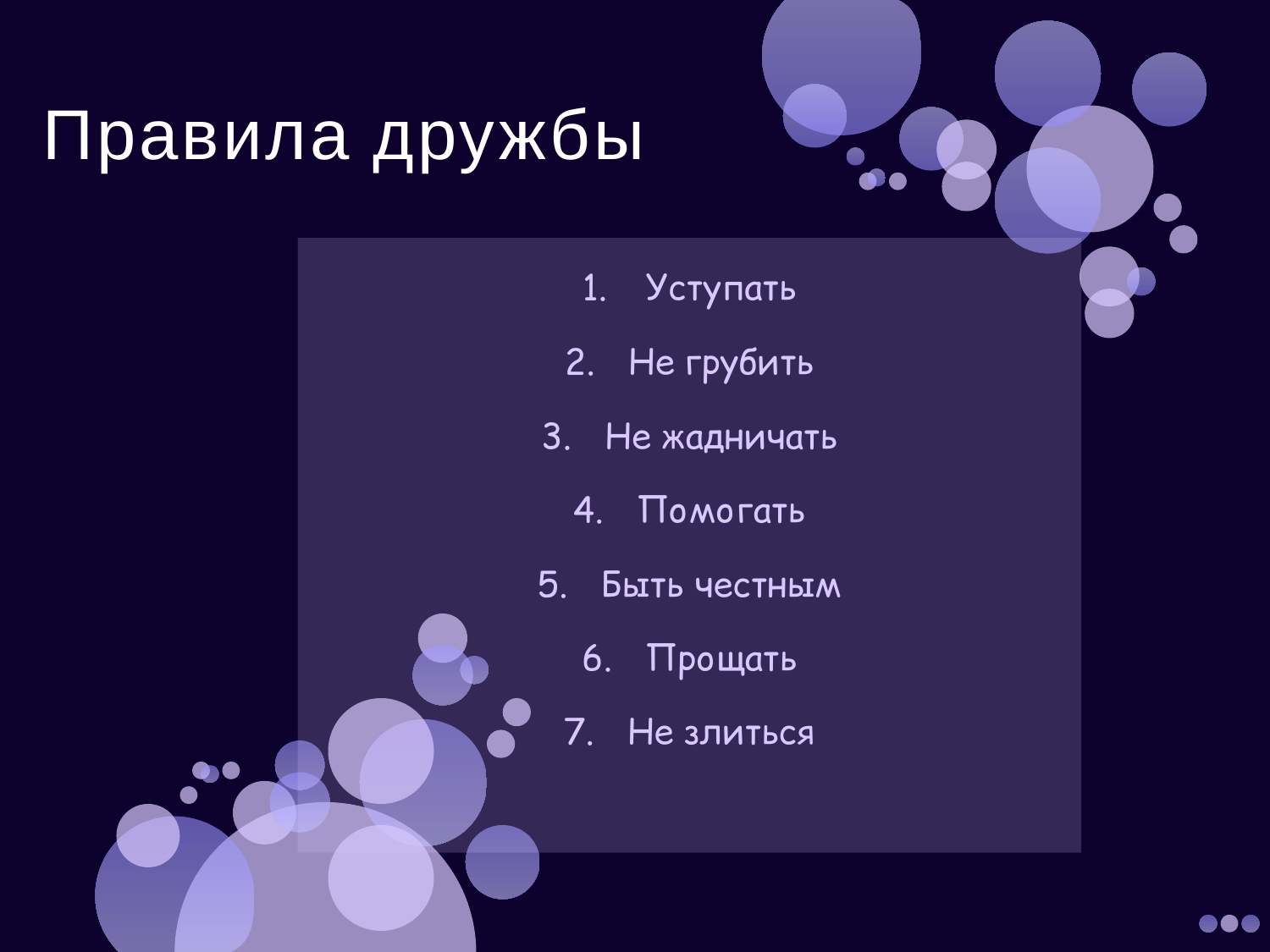

# Правила дружбы
Уступать
Не грубить
Не жадничать
Помогать
Быть честным
Прощать
Не злиться